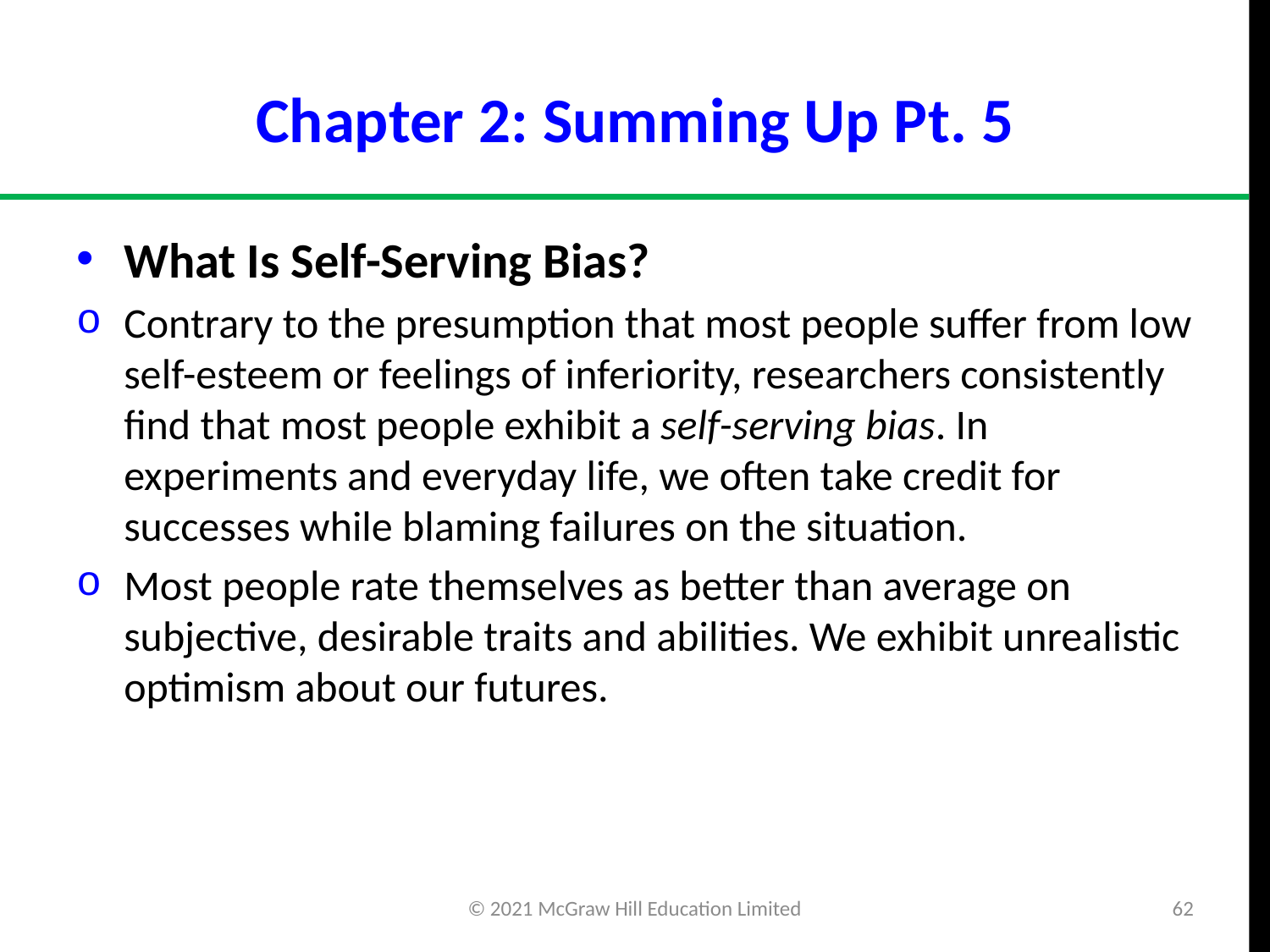

# Chapter 2: Summing Up Pt. 5
What Is Self-Serving Bias?
Contrary to the presumption that most people suffer from low self-esteem or feelings of inferiority, researchers consistently find that most people exhibit a self-serving bias. In experiments and everyday life, we often take credit for successes while blaming failures on the situation.
Most people rate themselves as better than average on subjective, desirable traits and abilities. We exhibit unrealistic optimism about our futures.
© 2021 McGraw Hill Education Limited
62